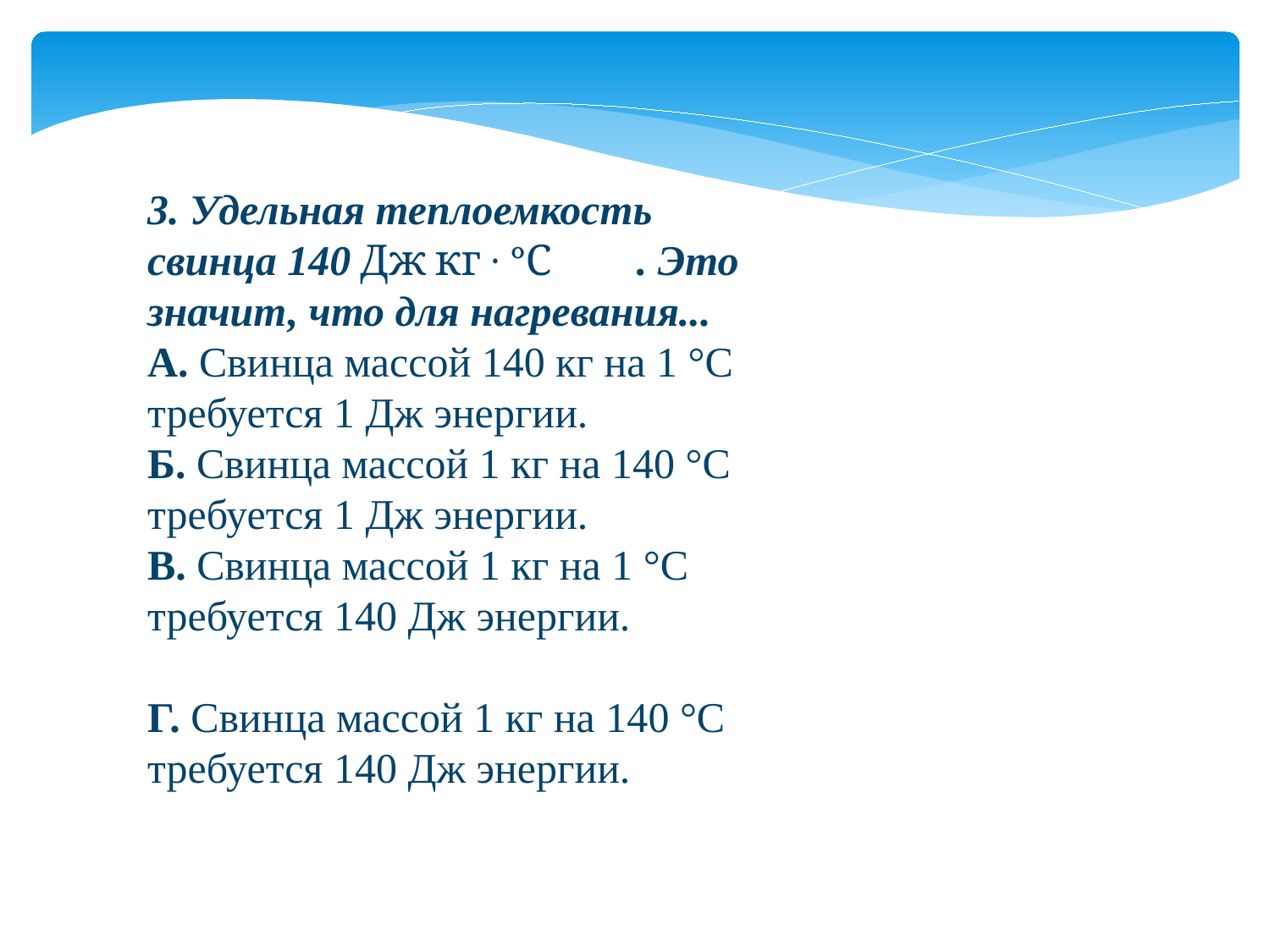

3. Удельная теплоемкость свинца 140 Дж кг ∙ °С        . Это значит, что для нагревания...
А. Свинца массой 140 кг на 1 °С требуется 1 Дж энергии.
Б. Свинца массой 1 кг на 140 °С требуется 1 Дж энергии.
B. Свинца массой 1 кг на 1 °С требуется 140 Дж энергии.
Г. Свинца массой 1 кг на 140 °С требуется 140 Дж энергии.